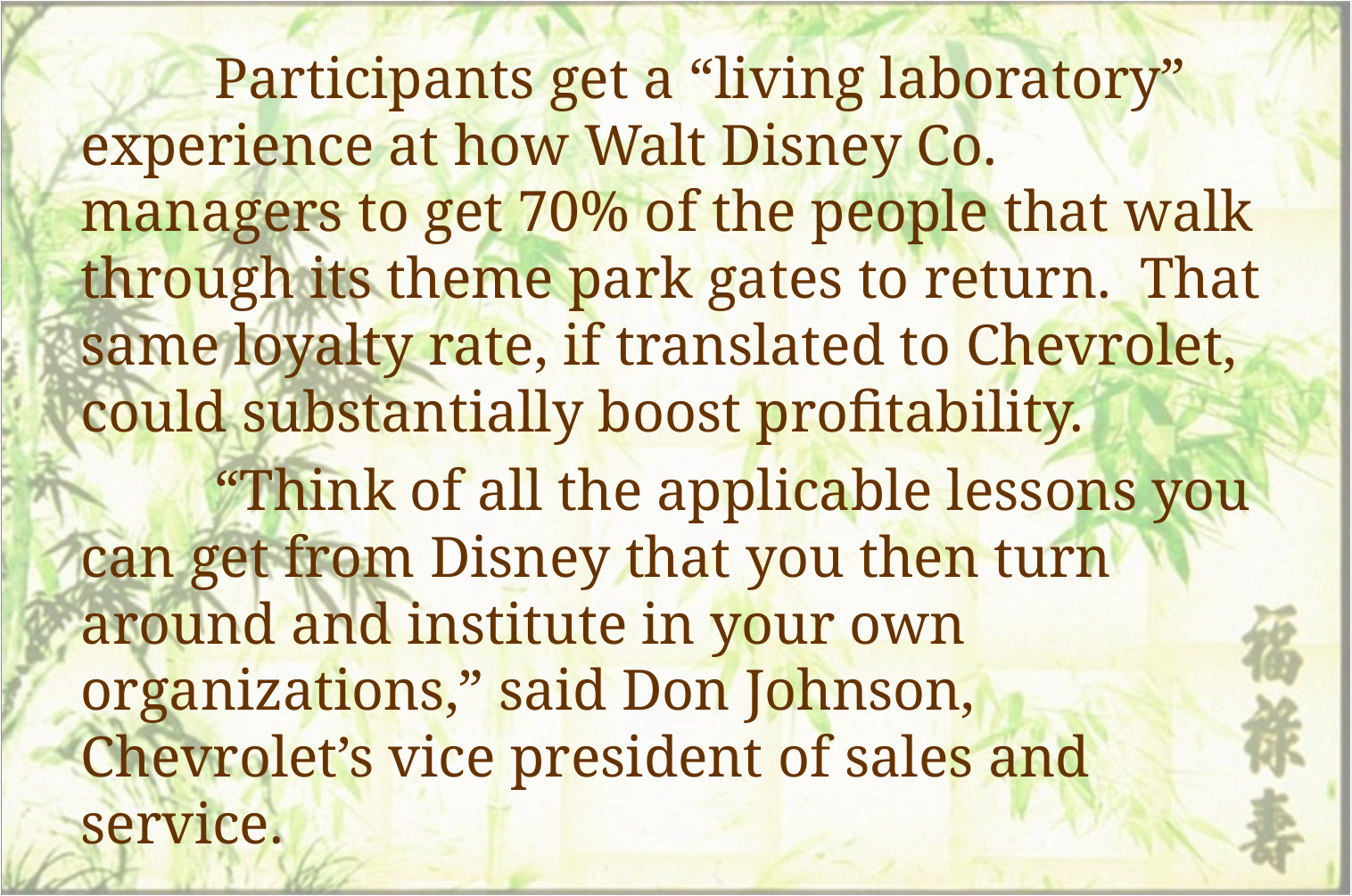

Participants get a “living laboratory” experience at how Walt Disney Co. managers to get 70% of the people that walk through its theme park gates to return.  That same loyalty rate, if translated to Chevrolet, could substantially boost profitability.
	“Think of all the applicable lessons you can get from Disney that you then turn around and institute in your own organizations,” said Don Johnson, Chevrolet’s vice president of sales and service.
#